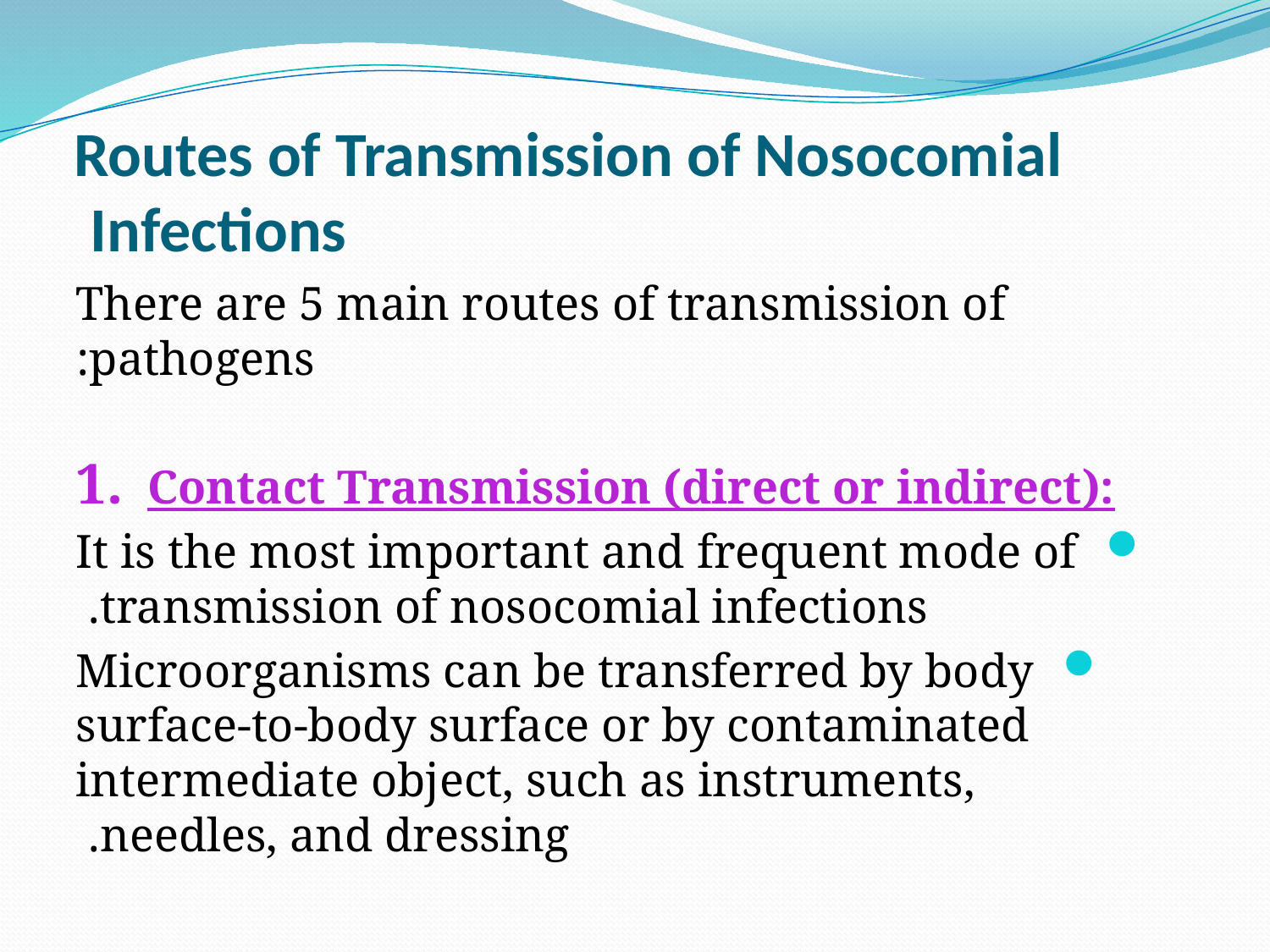

# Routes of Transmission of Nosocomial Infections
There are 5 main routes of transmission of pathogens:

Contact Transmission (direct or indirect):
It is the most important and frequent mode of transmission of nosocomial infections.
Microorganisms can be transferred by body surface-to-body surface or by contaminated intermediate object, such as instruments, needles, and dressing.